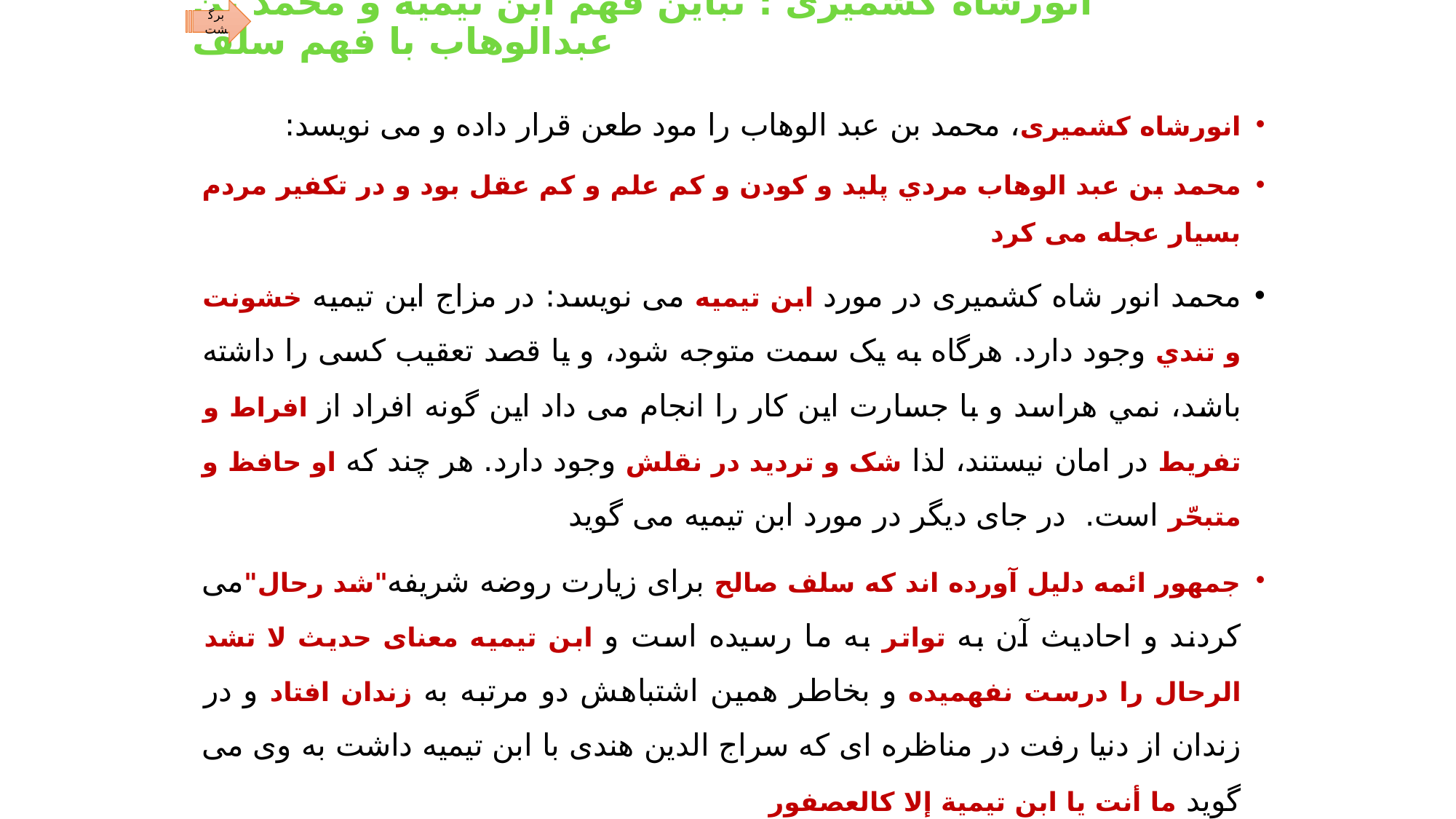

برگشت
# انورشاه کشمیری : تباین فهم ابن تیمیه و محمد بن عبدالوهاب با فهم سلف
انورشاه کشمیری، محمد بن عبد الوهاب را مود طعن قرار داده و می نویسد:
محمد بن عبد الوهاب مردي پلید و کودن و کم علم و کم عقل بود و در تکفیر مردم بسیار عجله می کرد
محمد انور شاه کشمیری در مورد ابن تیمیه می نویسد: در مزاج ابن تيميه خشونت و تندي وجود دارد. هرگاه به يک سمت متوجه شود، و یا قصد تعقيب کسی را داشته باشد، نمي هراسد و با جسارت این کار را انجام می داد اين گونه افراد از افراط و تفريط در امان نيستند، لذا شک و ترديد در نقلش وجود دارد. هر چند که او حافظ و متبحّر است.  در جای دیگر در مورد ابن تیمیه می گوید
جمهور ائمه دلیل آورده اند که سلف صالح برای زیارت روضه شریفه"شد رحال"می کردند و احادیث آن به تواتر به ما رسیده است و ابن تیمیه معنای حدیث لا تشد الرحال را درست نفهمیده و بخاطر همین اشتباهش دو مرتبه به زندان افتاد و در زندان از دنیا رفت در مناظره ای که سراج الدین هندی با ابن تیمیه داشت به وی می گوید ما أنت يا ابن تيمية إلا كالعصفور
فيض البارى شرح صحيح البخارى 1 (1/ 139) - (کشميري، انورشاه، فيض الباري، في شرح صحيح بخاري، ج1، ص 171 ـ 172، العرف الشذي للكشميري (1/ 382)